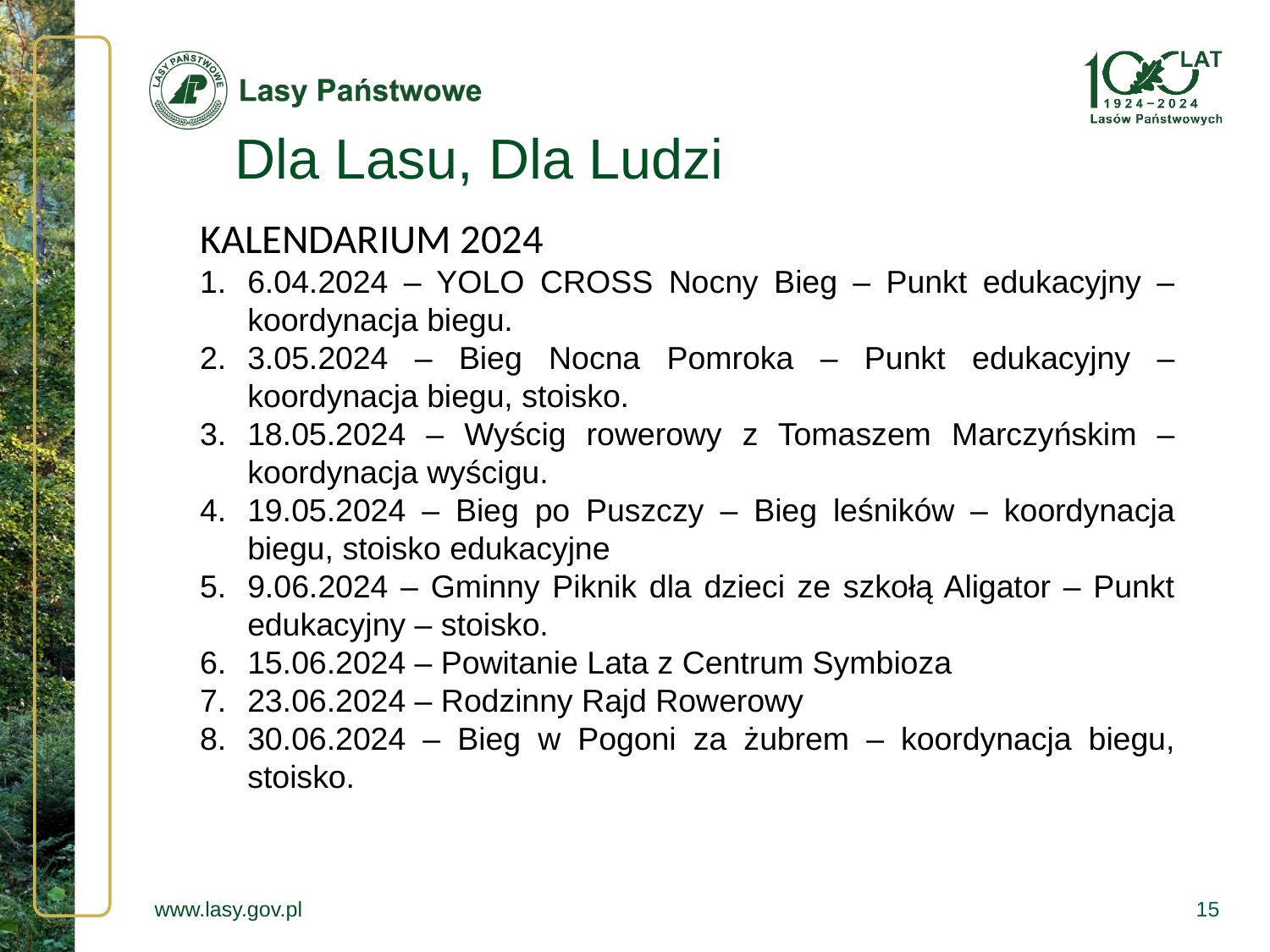

# Dla Lasu, Dla Ludzi
KALENDARIUM 2024
6.04.2024 – YOLO CROSS Nocny Bieg – Punkt edukacyjny – koordynacja biegu.
3.05.2024 – Bieg Nocna Pomroka – Punkt edukacyjny – koordynacja biegu, stoisko.
18.05.2024 – Wyścig rowerowy z Tomaszem Marczyńskim – koordynacja wyścigu.
19.05.2024 – Bieg po Puszczy – Bieg leśników – koordynacja biegu, stoisko edukacyjne
9.06.2024 – Gminny Piknik dla dzieci ze szkołą Aligator – Punkt edukacyjny – stoisko.
15.06.2024 – Powitanie Lata z Centrum Symbioza
23.06.2024 – Rodzinny Rajd Rowerowy
30.06.2024 – Bieg w Pogoni za żubrem – koordynacja biegu, stoisko.